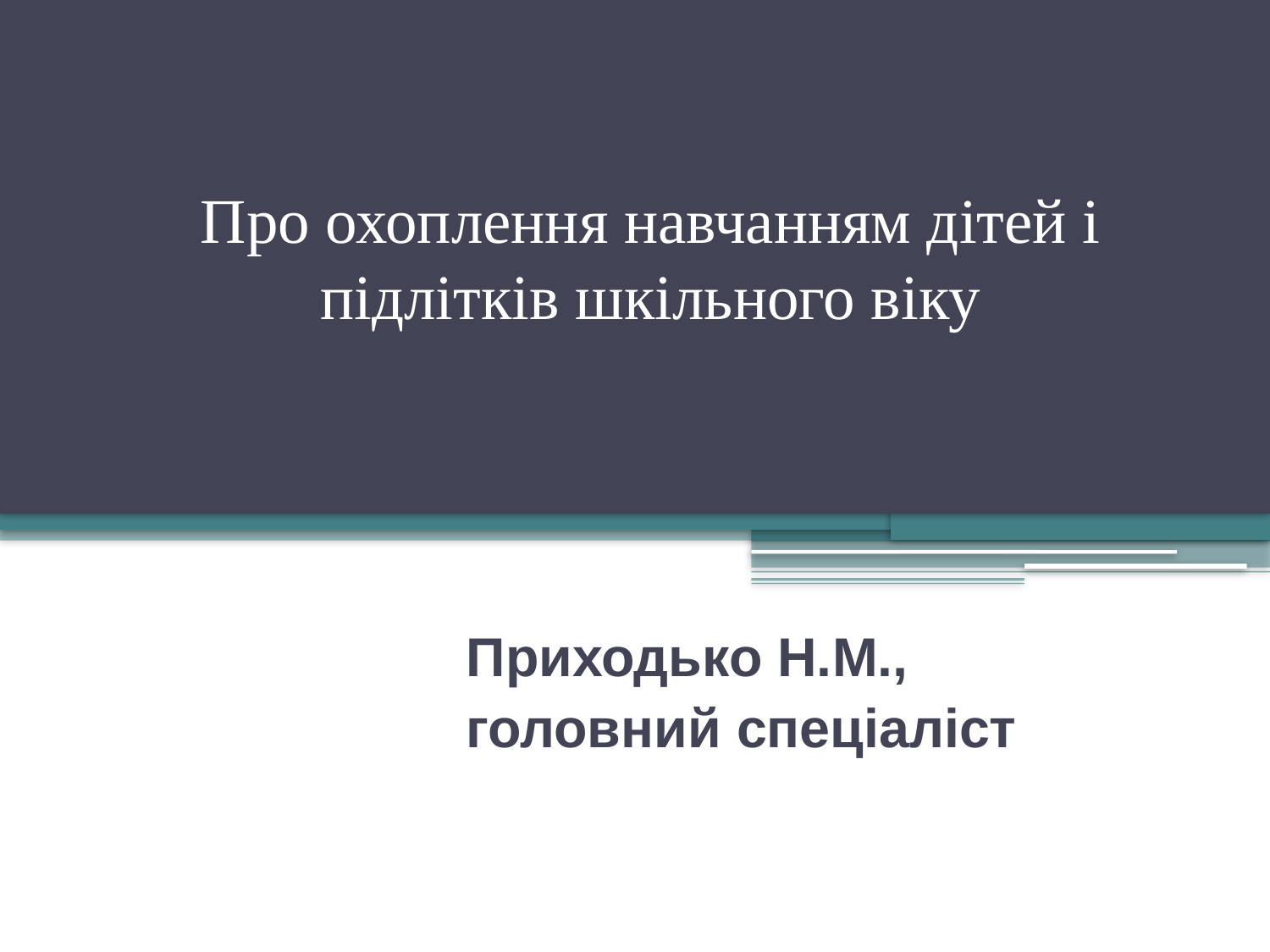

# Про охоплення навчанням дітей і підлітків шкільного віку
Приходько Н.М.,
головний спеціаліст